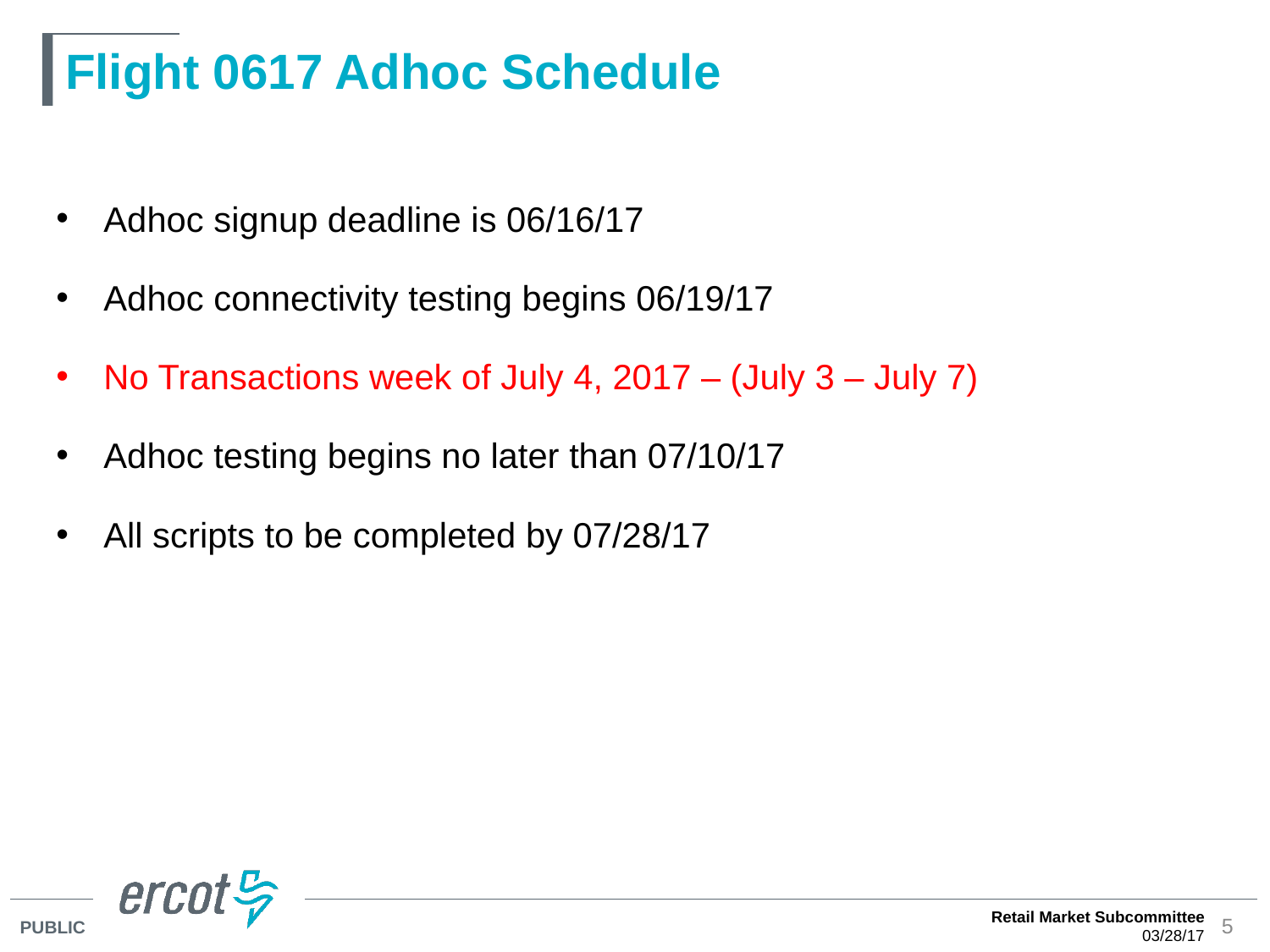

# Flight 0617 Adhoc Schedule
Adhoc signup deadline is 06/16/17
Adhoc connectivity testing begins 06/19/17
No Transactions week of July 4, 2017 – (July 3 – July 7)
Adhoc testing begins no later than 07/10/17
All scripts to be completed by 07/28/17
Retail Market Subcommittee
03/28/17
5